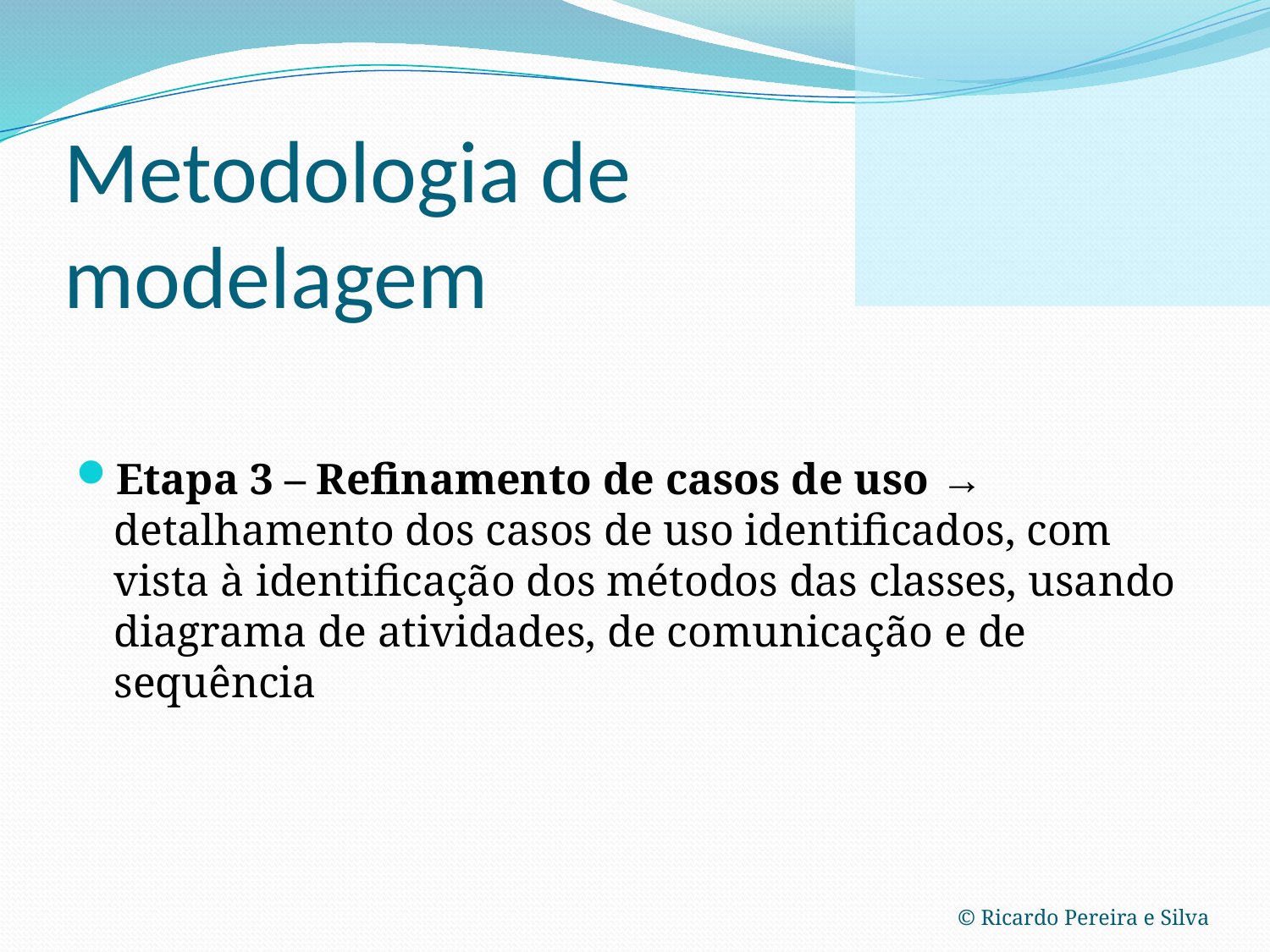

# Metodologia de modelagem
Etapa 3 – Refinamento de casos de uso → detalhamento dos casos de uso identificados, com vista à identificação dos métodos das classes, usando diagrama de atividades, de comunicação e de sequência
© Ricardo Pereira e Silva